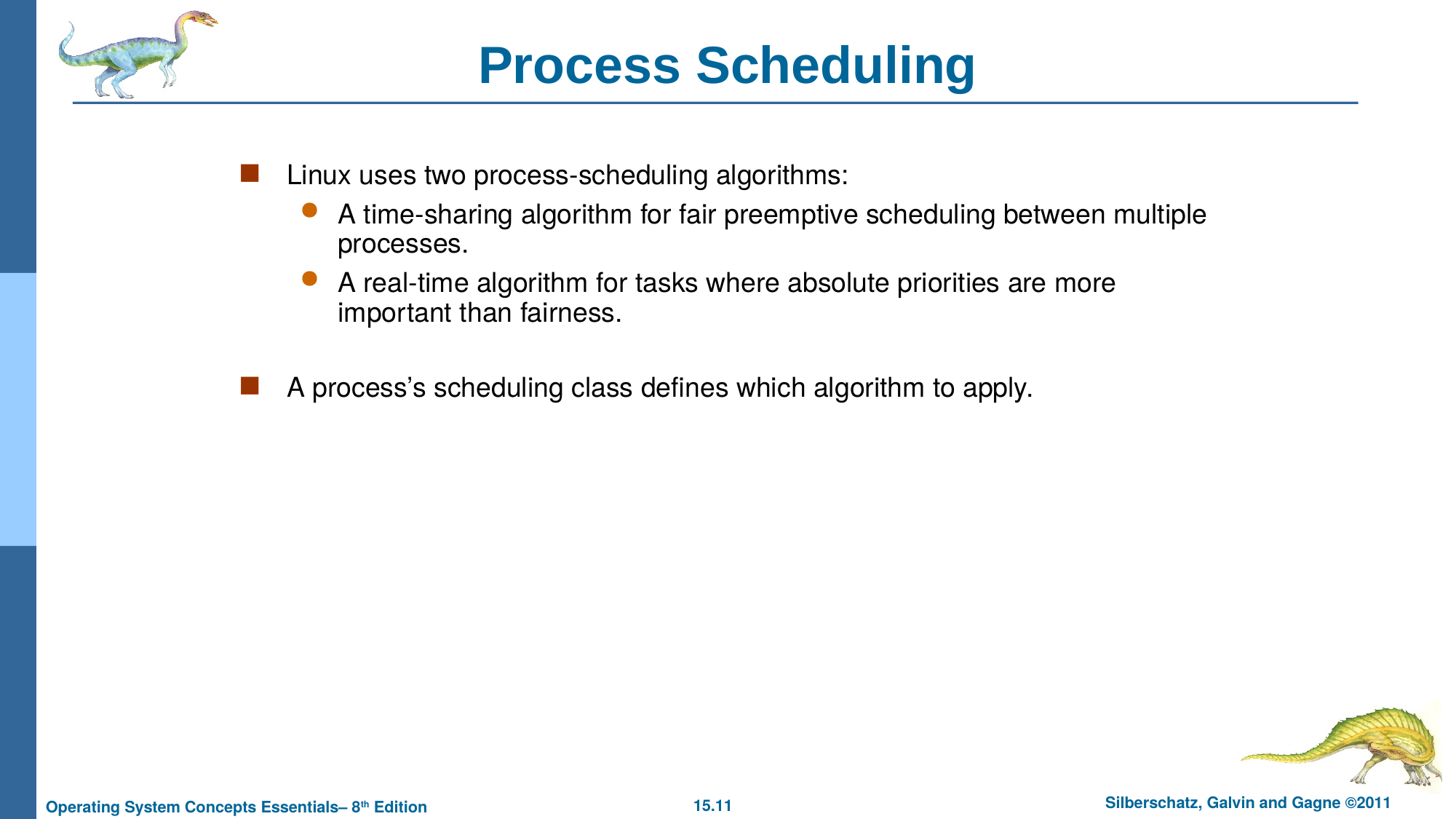

# Process Scheduling
Linux uses two process-scheduling algorithms:
A time-sharing algorithm for fair preemptive scheduling between multiple processes.
A real-time algorithm for tasks where absolute priorities are more important than fairness.

A process’s scheduling class defines which algorithm to apply.